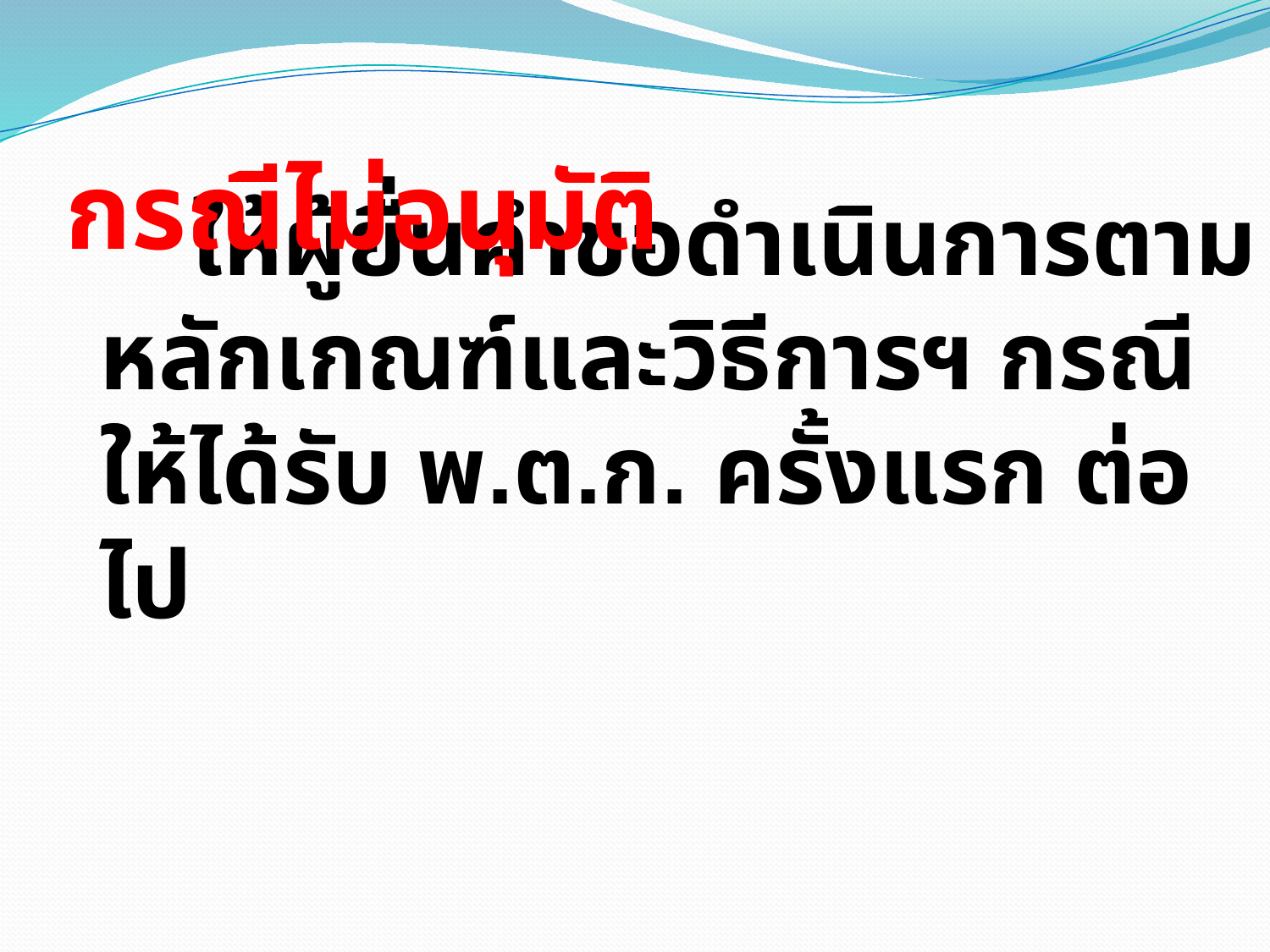

กรณีไม่อนุมัติ
# ให้ผู้ยื่นคำขอดำเนินการตามหลักเกณฑ์และวิธีการฯ กรณีให้ได้รับ พ.ต.ก. ครั้งแรก ต่อไป